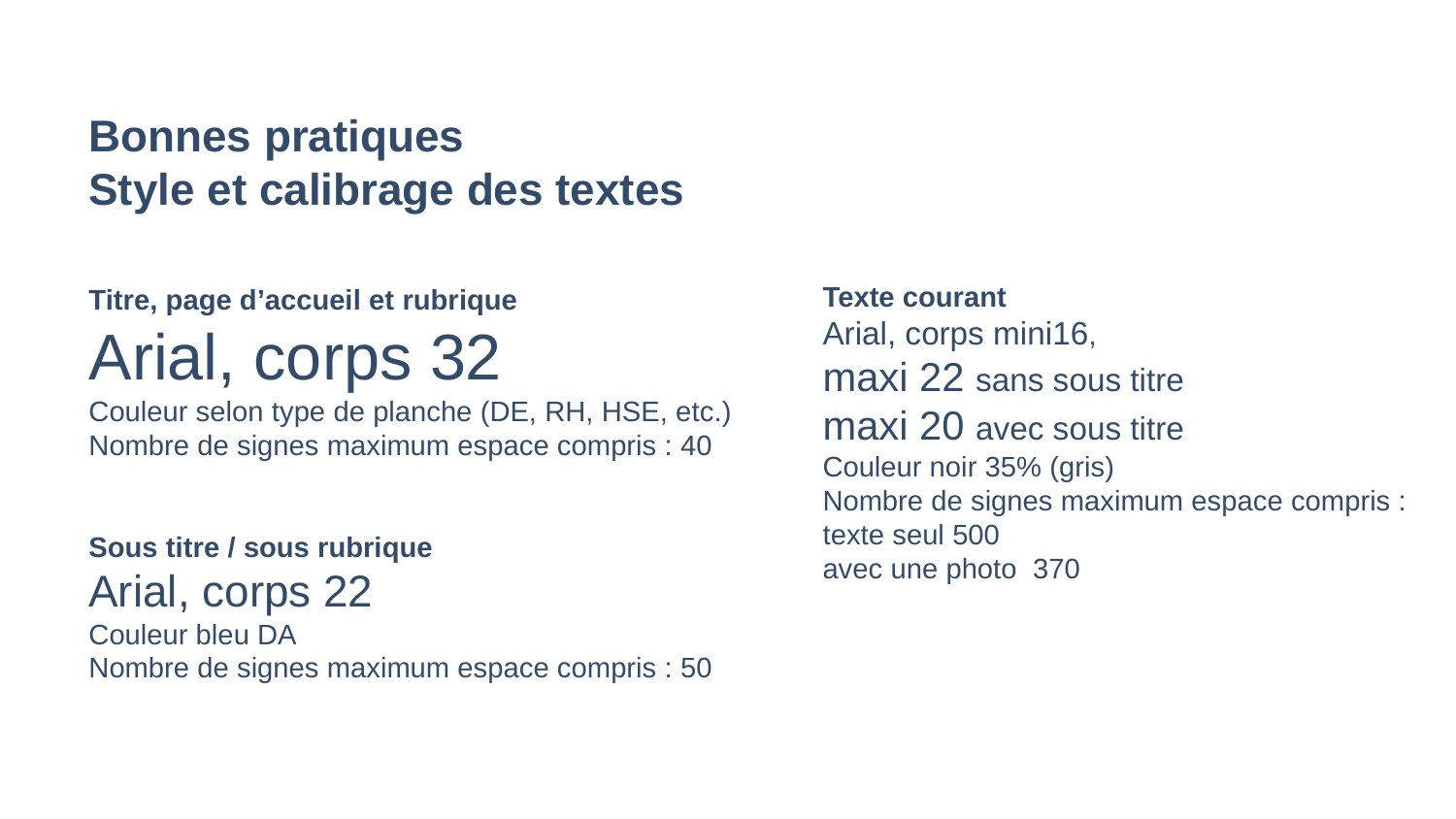

Bonnes pratiques
Style et calibrage des textes

Titre, page d’accueil et rubrique
Arial, corps 32
Couleur selon type de planche (DE, RH, HSE, etc.)
Nombre de signes maximum espace compris : 40

Sous titre / sous rubrique
Arial, corps 22
Couleur bleu DA
Nombre de signes maximum espace compris : 50

Texte courant
Arial, corps mini16,
maxi 22 sans sous titre
maxi 20 avec sous titre
Couleur noir 35% (gris)
Nombre de signes maximum espace compris :
texte seul 500
avec une photo  370